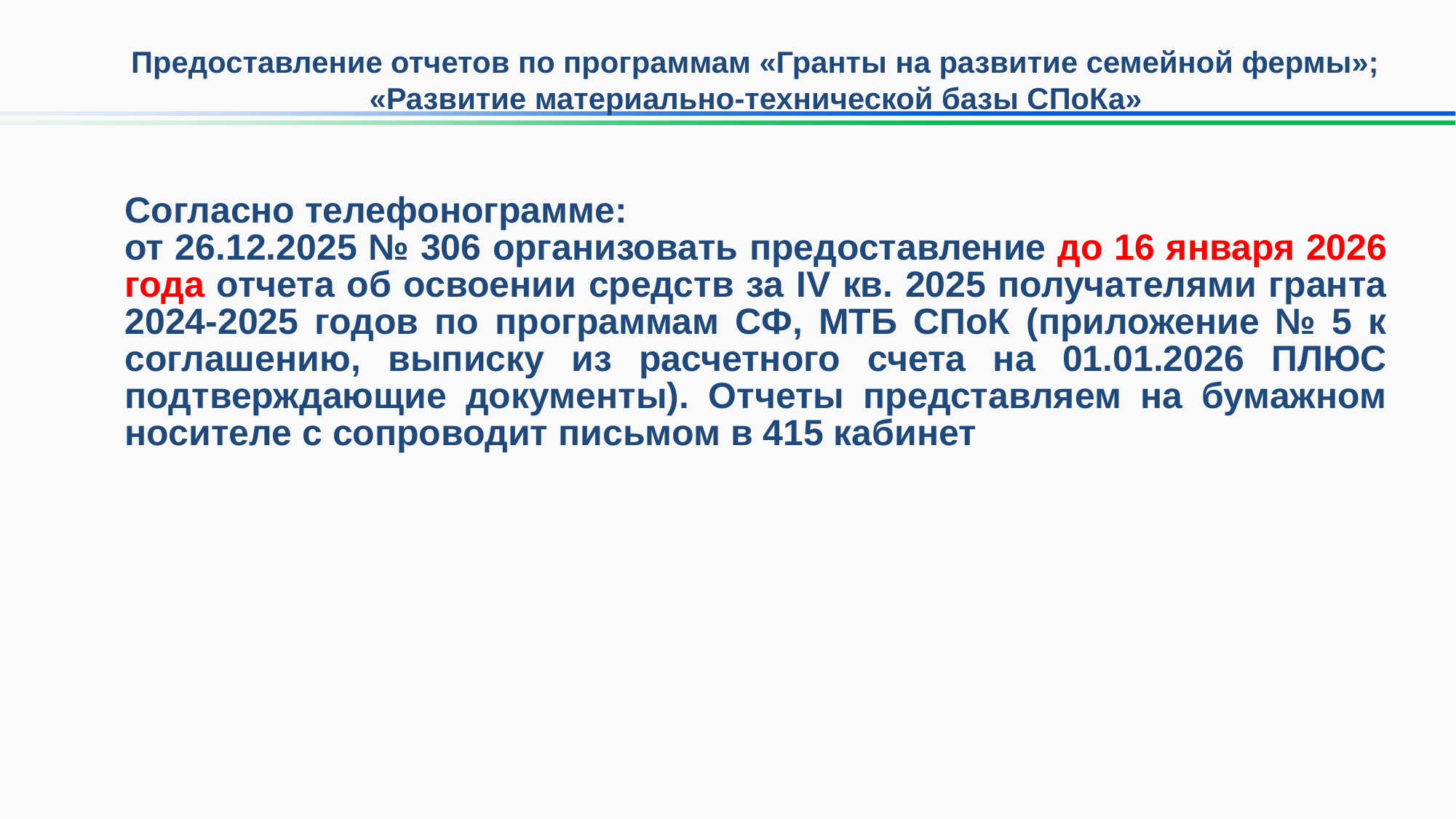

# Предоставление отчетов по программам «Гранты на развитие семейной фермы»;  «Развитие материально-технической базы СПоКа»

Согласно телефонограмме:
от 26.12.2025 № 306 организовать предоставление до 16 января 2026 года отчета об освоении средств за IV кв. 2025 получателями гранта 2024-2025 годов по программам СФ, МТБ СПоК (приложение № 5 к соглашению, выписку из расчетного счета на 01.01.2026 ПЛЮС подтверждающие документы). Отчеты представляем на бумажном носителе с сопроводит письмом в 415 кабинет